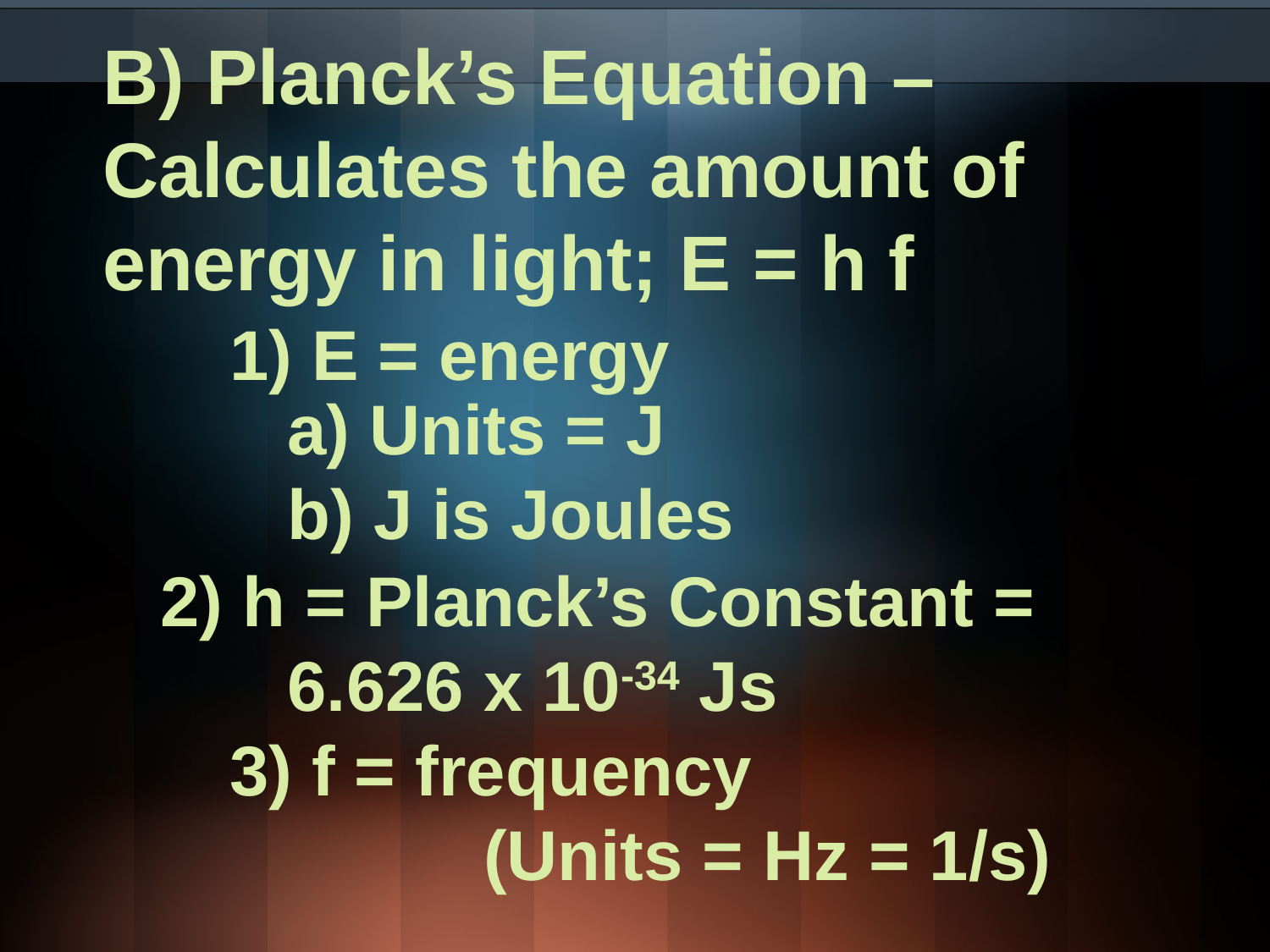

B) Planck’s Equation – Calculates the amount of energy in light; E = h f

		1) E = energy
		a) Units = J
		b) J is Joules
	2) h = Planck’s Constant = 			6.626 x 10-34 Js
		3) f = frequency 						(Units = Hz = 1/s)